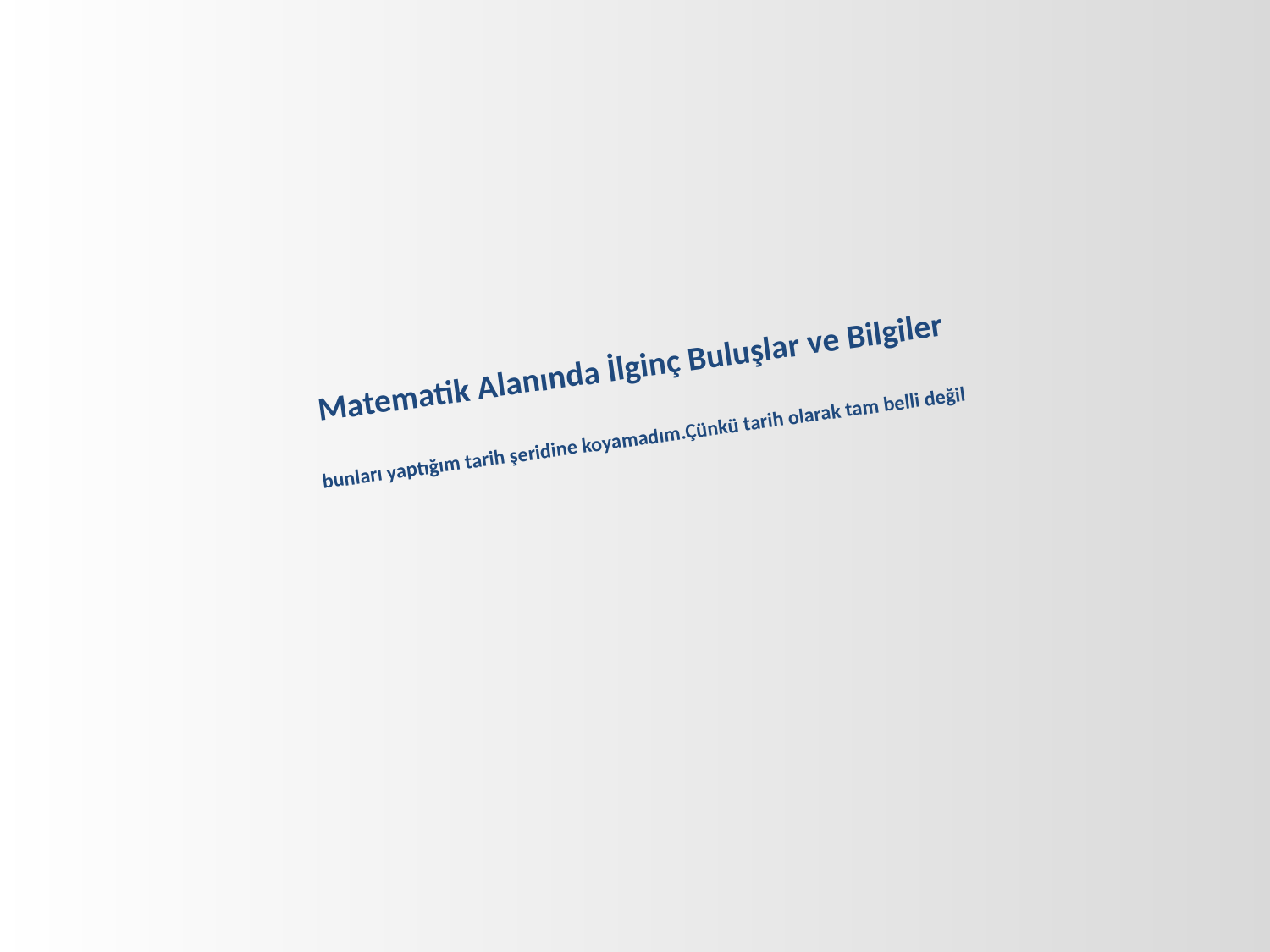

# Matematik Alanında İlginç Buluşlar ve Bilgiler bunları yaptığım tarih şeridine koyamadım.Çünkü tarih olarak tam belli değil